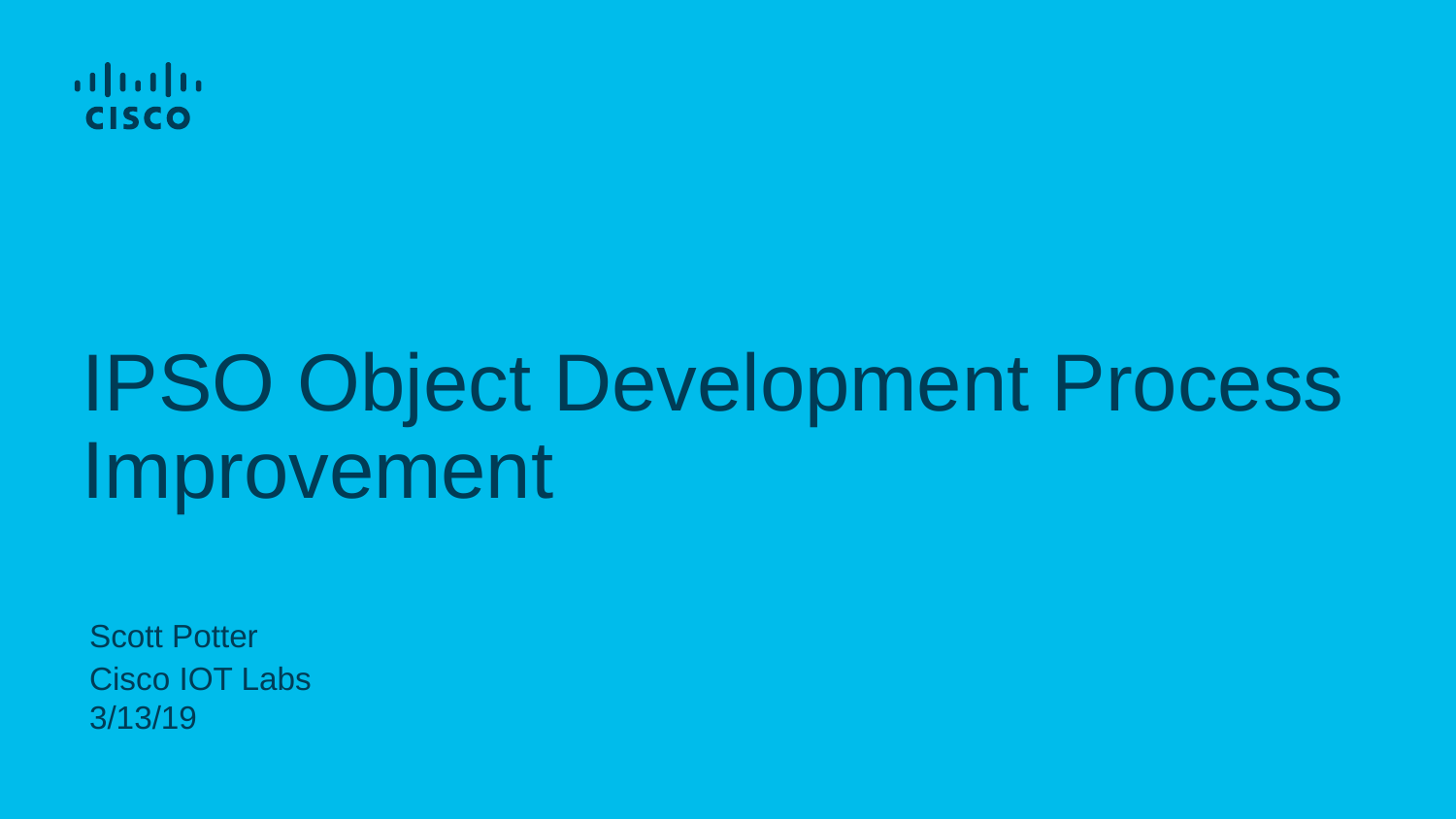

# IPSO Object Development Process Improvement
Scott Potter
Cisco IOT Labs
3/13/19